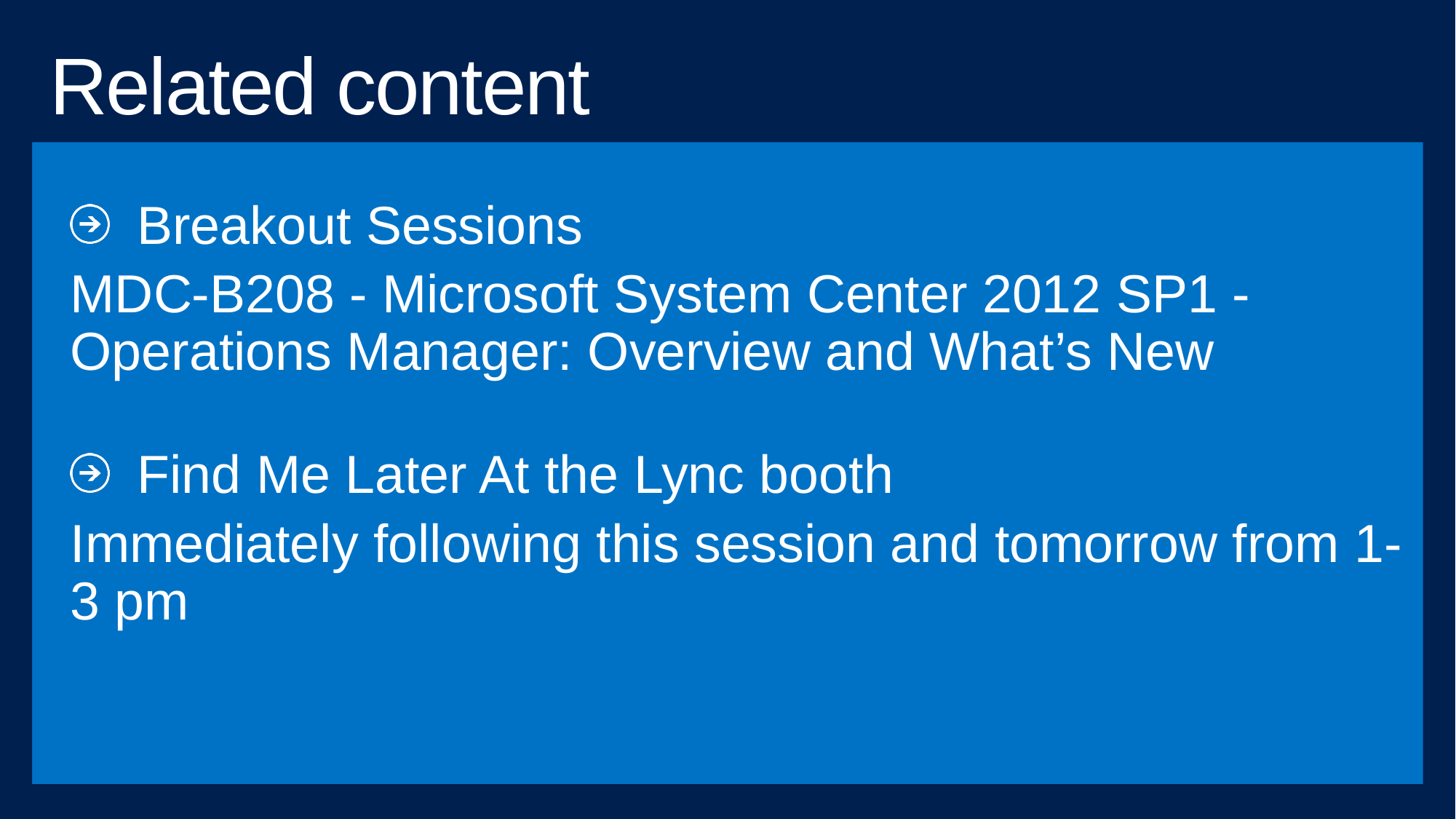

# Related content

Breakout Sessions
MDC-B208 - Microsoft System Center 2012 SP1 - Operations Manager: Overview and What’s New
Find Me Later At the Lync booth
Immediately following this session and tomorrow from 1-3 pm